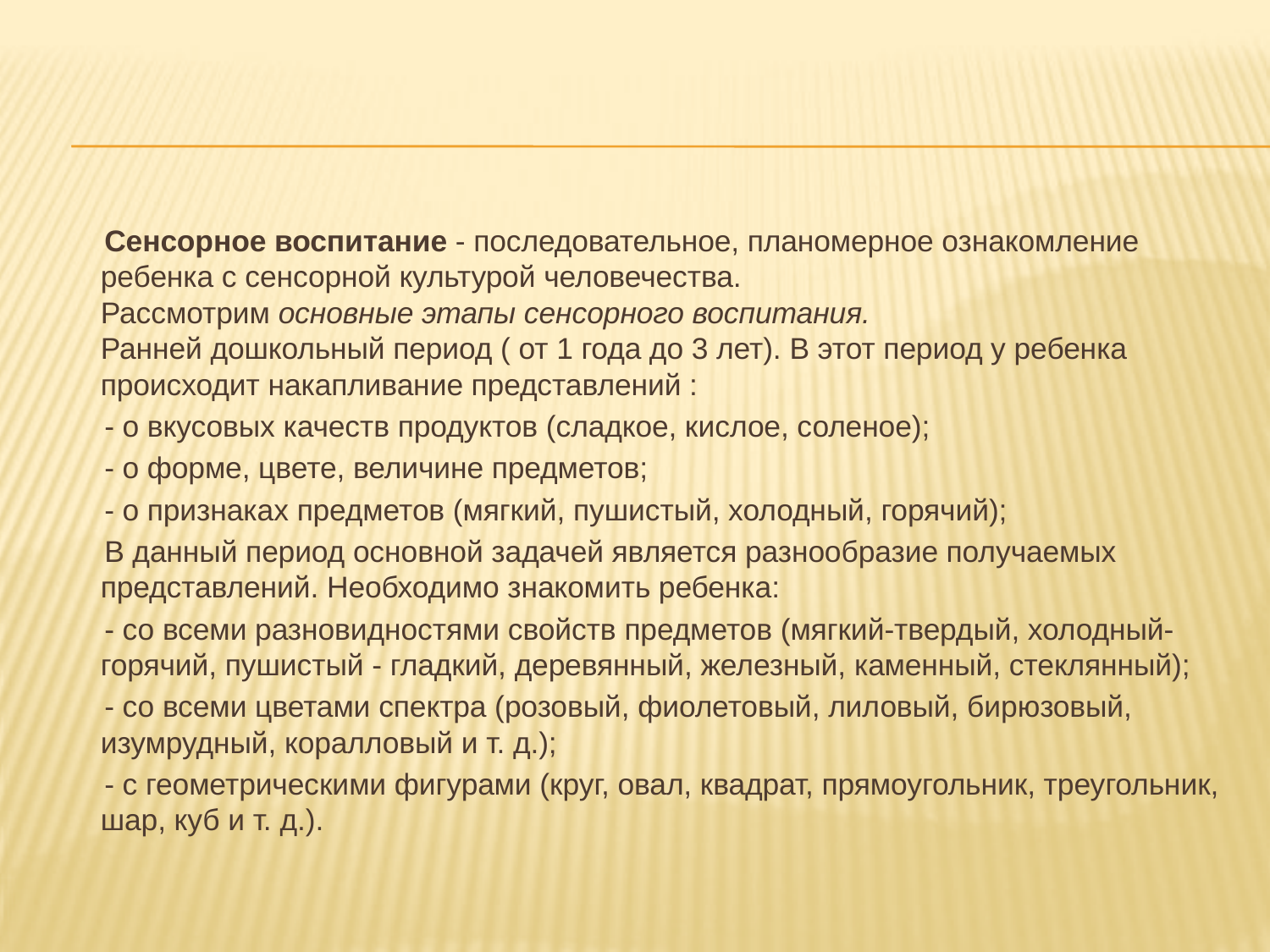

#
      Сенсорное воспитание - последовательное, планомерное ознакомление ребенка с сенсорной культурой человечества.
Рассмотрим основные этапы сенсорного воспитания.
Ранней дошкольный период ( от 1 года до 3 лет). В этот период у ребенка происходит накапливание представлений :
      - о вкусовых качеств продуктов (сладкое, кислое, соленое);
      - о форме, цвете, величине предметов;
      - о признаках предметов (мягкий, пушистый, холодный, горячий);
      В данный период основной задачей является разнообразие получаемых представлений. Необходимо знакомить ребенка:
      - со всеми разновидностями свойств предметов (мягкий-твердый, холодный-горячий, пушистый - гладкий, деревянный, железный, каменный, стеклянный);
      - со всеми цветами спектра (розовый, фиолетовый, лиловый, бирюзовый, изумрудный, коралловый и т. д.);
      - с геометрическими фигурами (круг, овал, квадрат, прямоугольник, треугольник, шар, куб и т. д.).